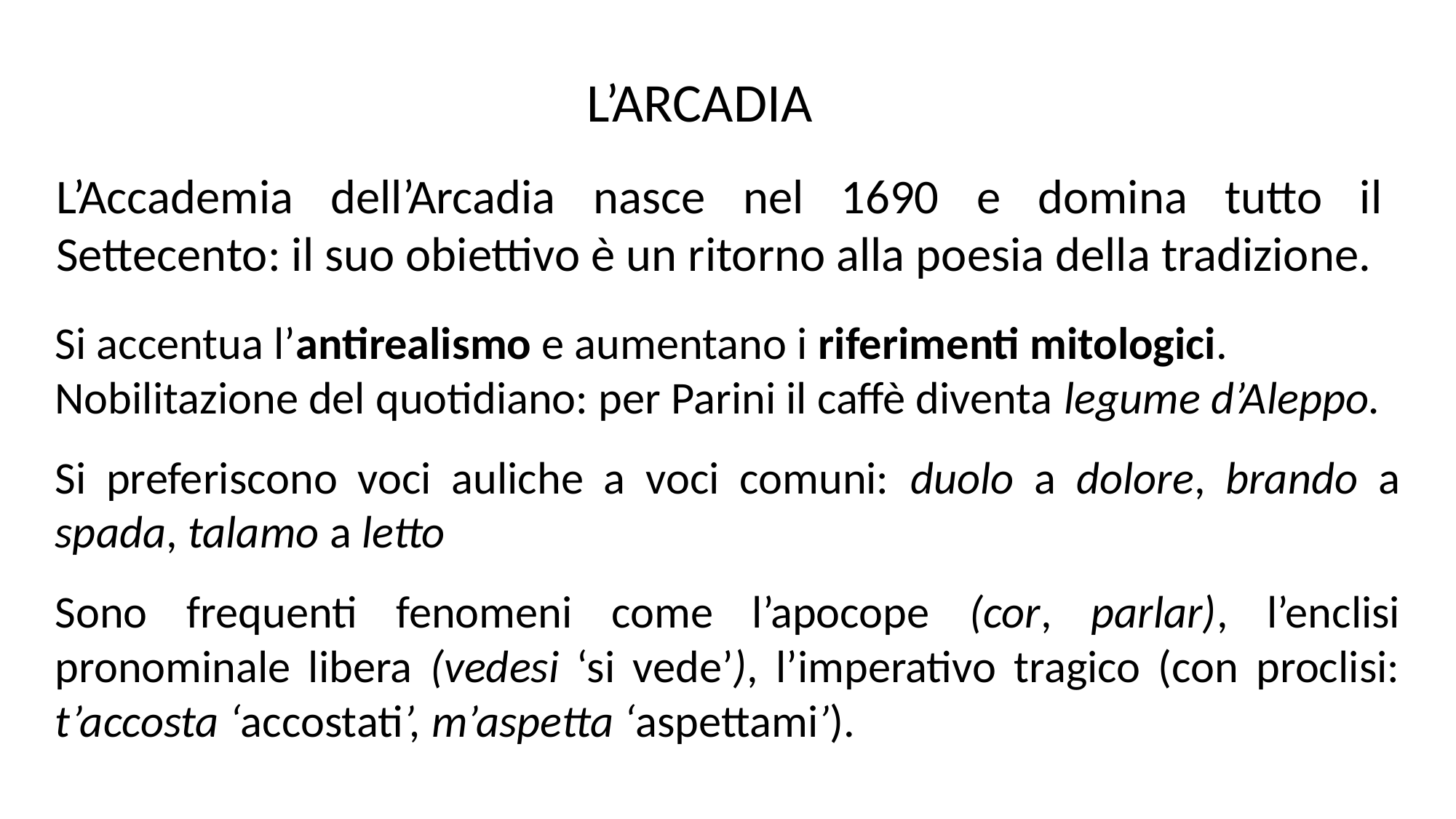

L’ARCADIA
L’Accademia dell’Arcadia nasce nel 1690 e domina tutto il Settecento: il suo obiettivo è un ritorno alla poesia della tradizione.
Si accentua l’antirealismo e aumentano i riferimenti mitologici.
Nobilitazione del quotidiano: per Parini il caffè diventa legume d’Aleppo.

Si preferiscono voci auliche a voci comuni: duolo a dolore, brando a spada, talamo a letto

Sono frequenti fenomeni come l’apocope (cor, parlar), l’enclisi pronominale libera (vedesi ‘si vede’), l’imperativo tragico (con proclisi: t’accosta ‘accostati’, m’aspetta ‘aspettami’).